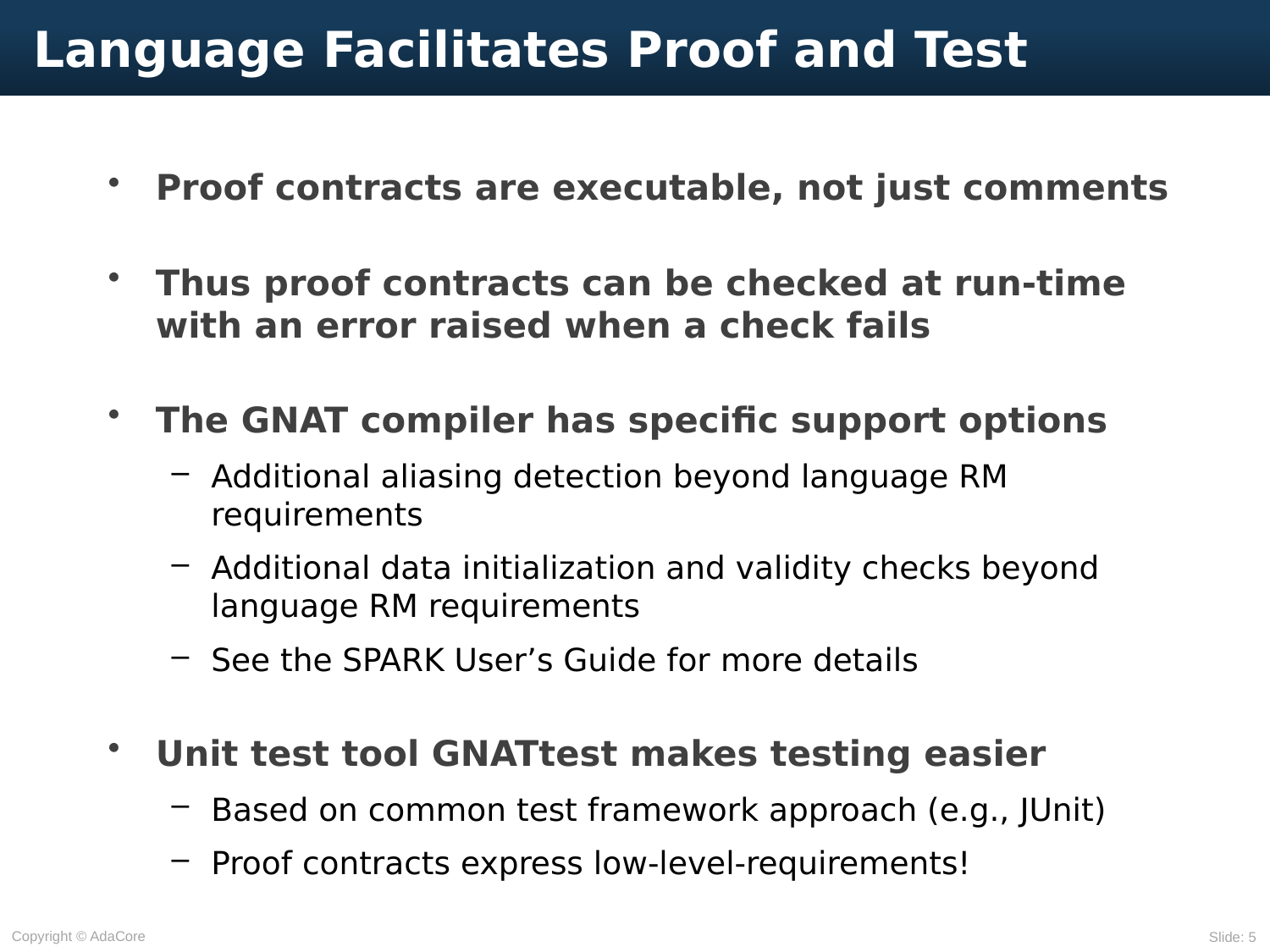

# Language Facilitates Proof and Test
Proof contracts are executable, not just comments
Thus proof contracts can be checked at run-time with an error raised when a check fails
The GNAT compiler has specific support options
Additional aliasing detection beyond language RM requirements
Additional data initialization and validity checks beyond language RM requirements
See the SPARK User’s Guide for more details
Unit test tool GNATtest makes testing easier
Based on common test framework approach (e.g., JUnit)
Proof contracts express low-level-requirements!